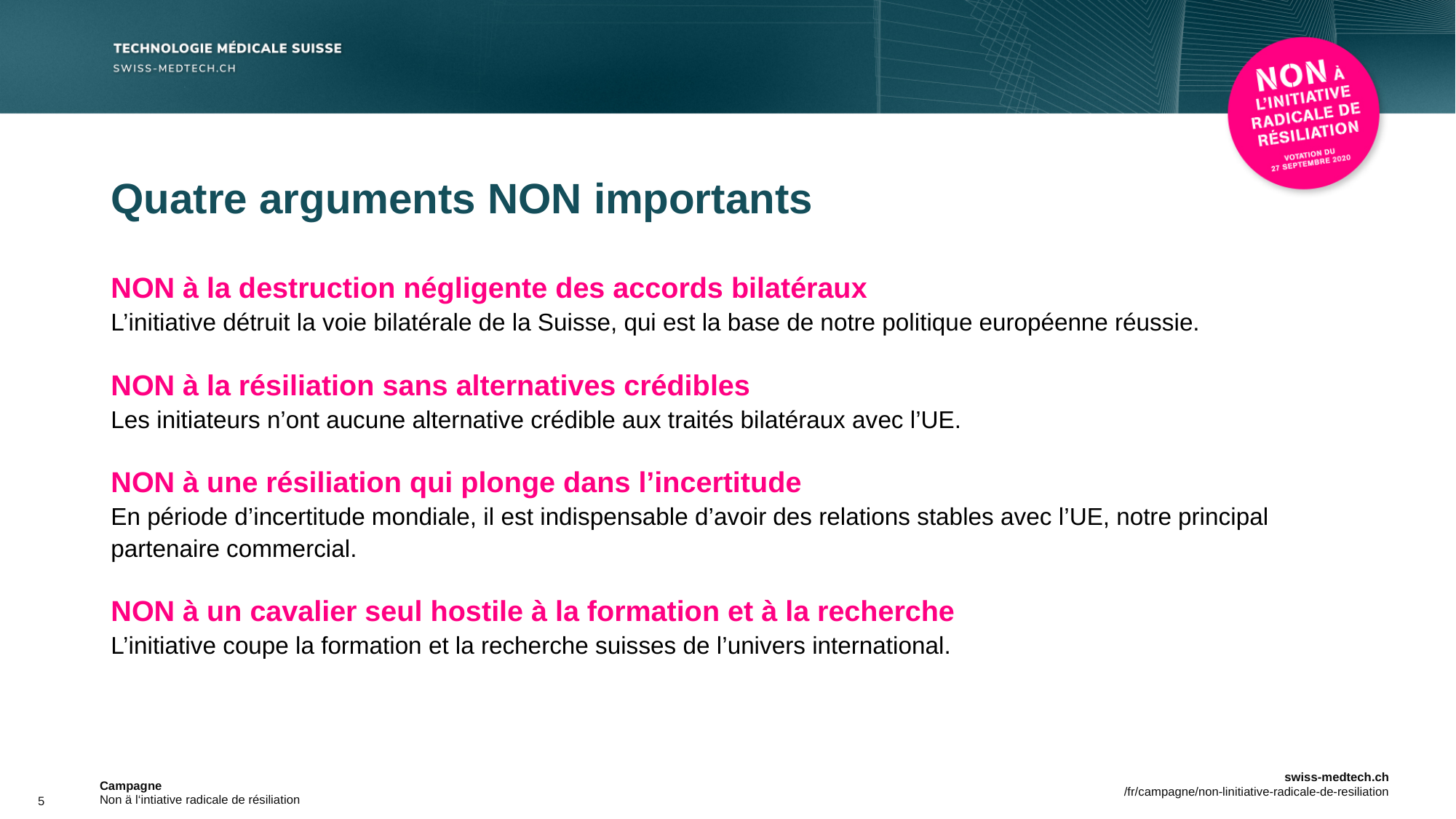

# Quatre arguments NON importants
NON à la destruction négligente des accords bilatéraux
L’initiative détruit la voie bilatérale de la Suisse, qui est la base de notre politique européenne réussie.
NON à la résiliation sans alternatives crédibles
Les initiateurs n’ont aucune alternative crédible aux traités bilatéraux avec l’UE.
NON à une résiliation qui plonge dans l’incertitude
En période d’incertitude mondiale, il est indispensable d’avoir des relations stables avec l’UE, notre principal partenaire commercial.
NON à un cavalier seul hostile à la formation et à la recherche
L’initiative coupe la formation et la recherche suisses de l’univers international.
5